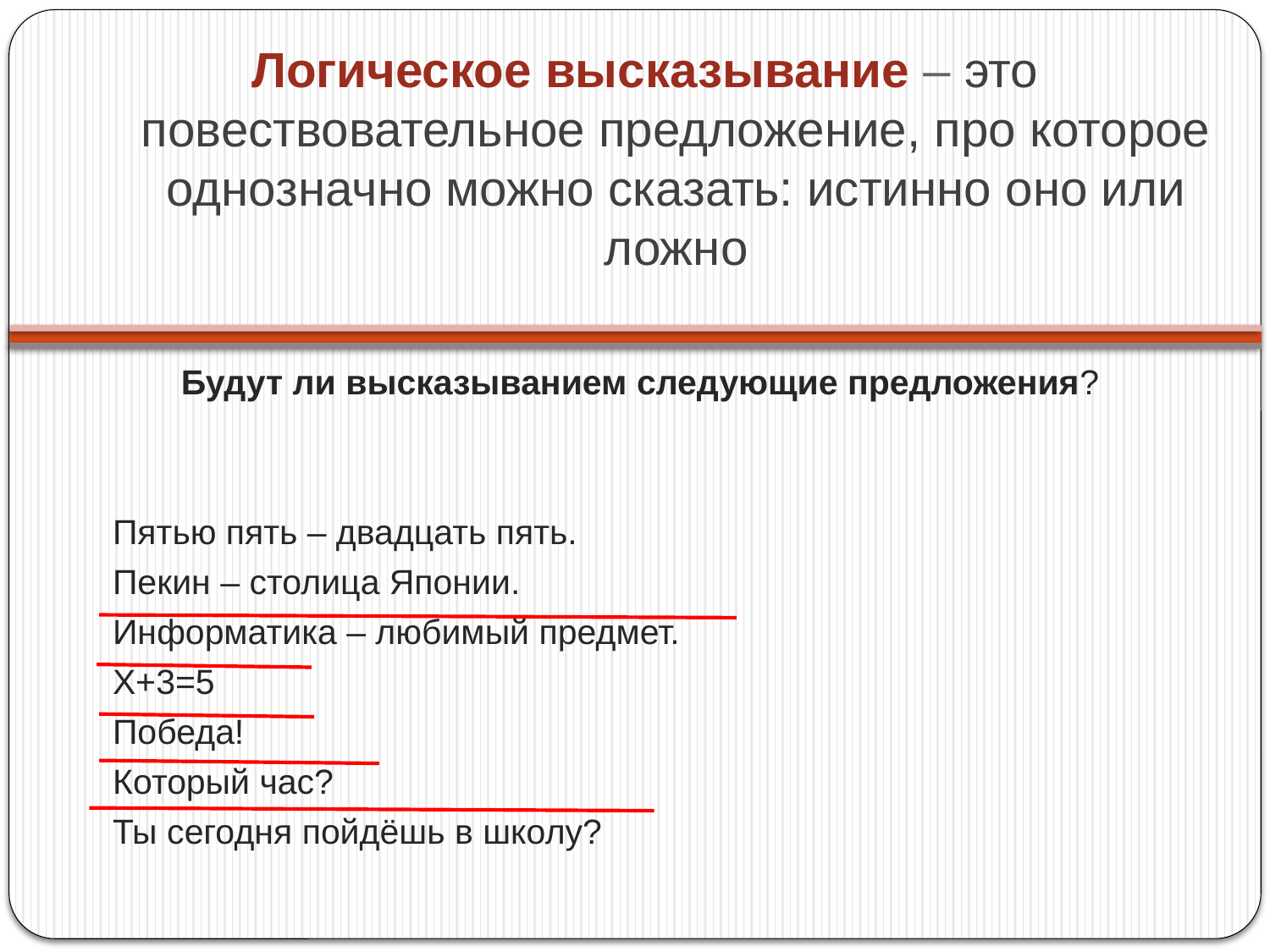

# Логическое высказывание – это повествовательное предложение, про которое однозначно можно сказать: истинно оно или ложно
Будут ли высказыванием следующие предложения?

Пятью пять – двадцать пять.
Пекин – столица Японии.
Информатика – любимый предмет.
Х+3=5
Победа!
Который час?
Ты сегодня пойдёшь в школу?